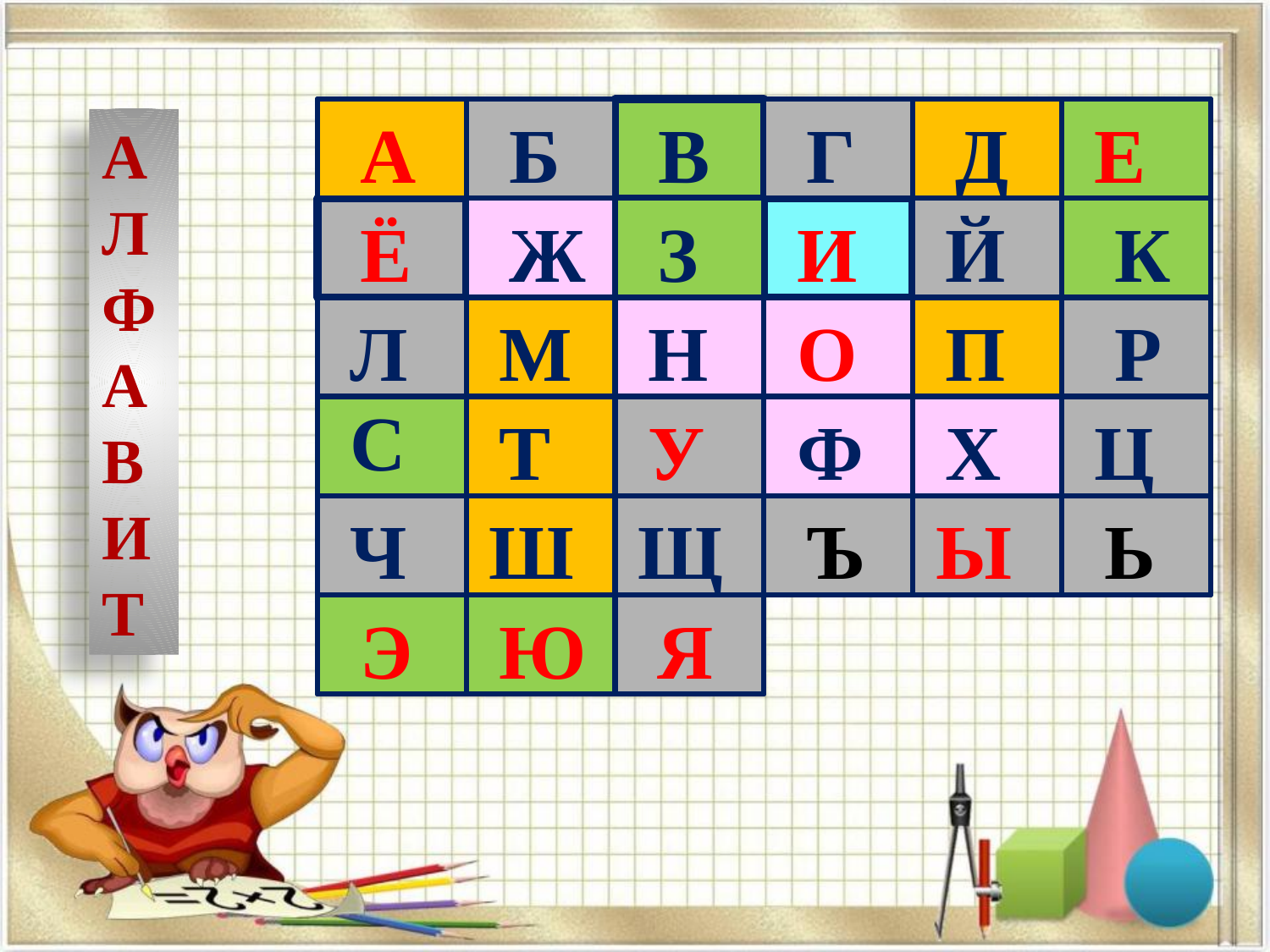

А

Б

В

Г

Д

Е
А
Л
Ф
А
В
И
Т

Ё

Ж

З

И

Й

К

Л

М

Н

О

П

Р
С

Т

У

Ф

Х

Ц

Ч

Ш

Щ

Ъ

Ы

Ь

Э

Ю

Я